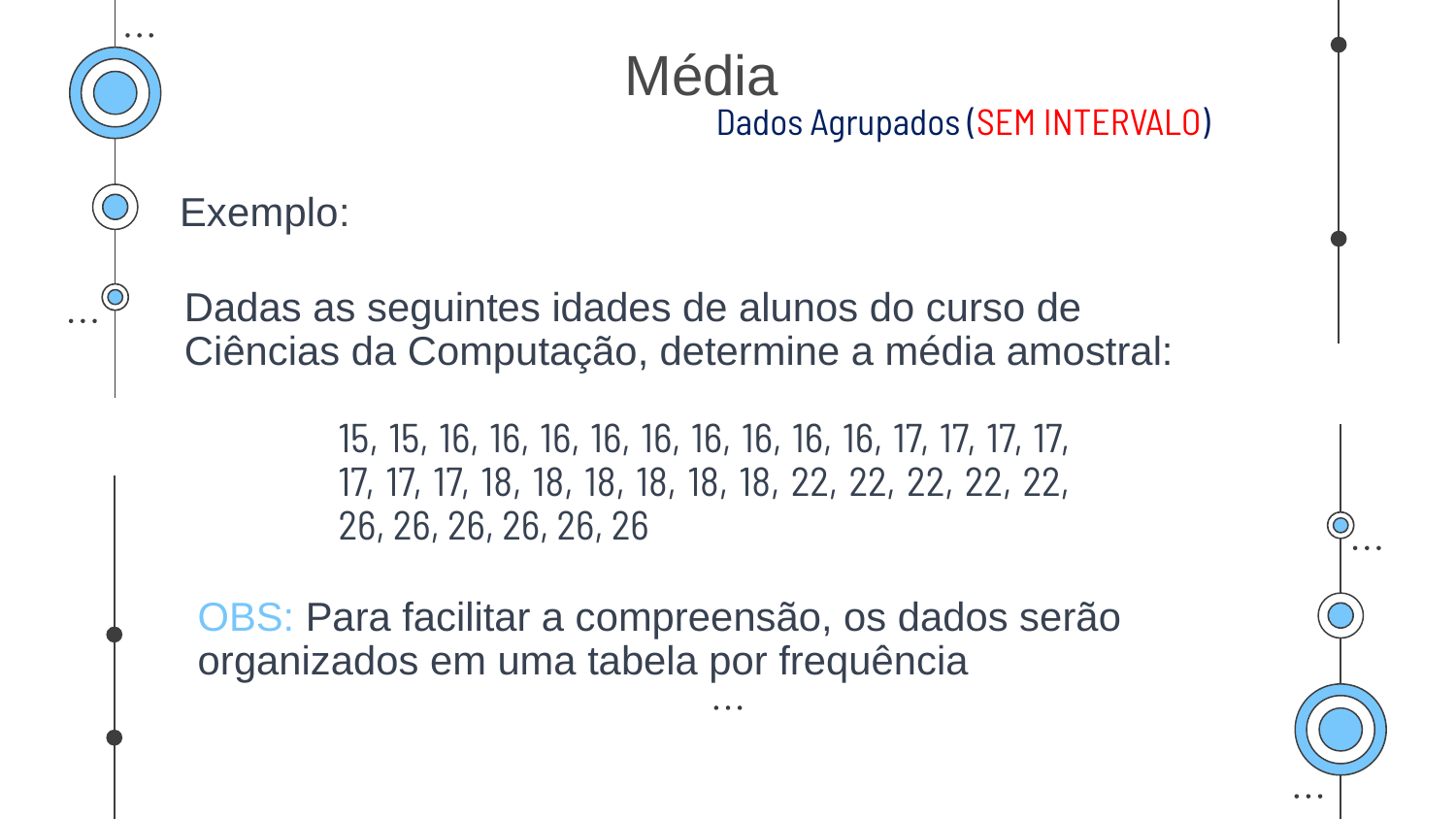

# Média
Dados Agrupados (SEM INTERVALO)
Exemplo:

Dadas as seguintes idades de alunos do curso de Ciências da Computação, determine a média amostral:
15, 15, 16, 16, 16, 16, 16, 16, 16, 16, 16, 17, 17, 17, 17, 17, 17, 17, 18, 18, 18, 18, 18, 18, 22, 22, 22, 22, 22, 26, 26, 26, 26, 26, 26

OBS: Para facilitar a compreensão, os dados serão organizados em uma tabela por frequência